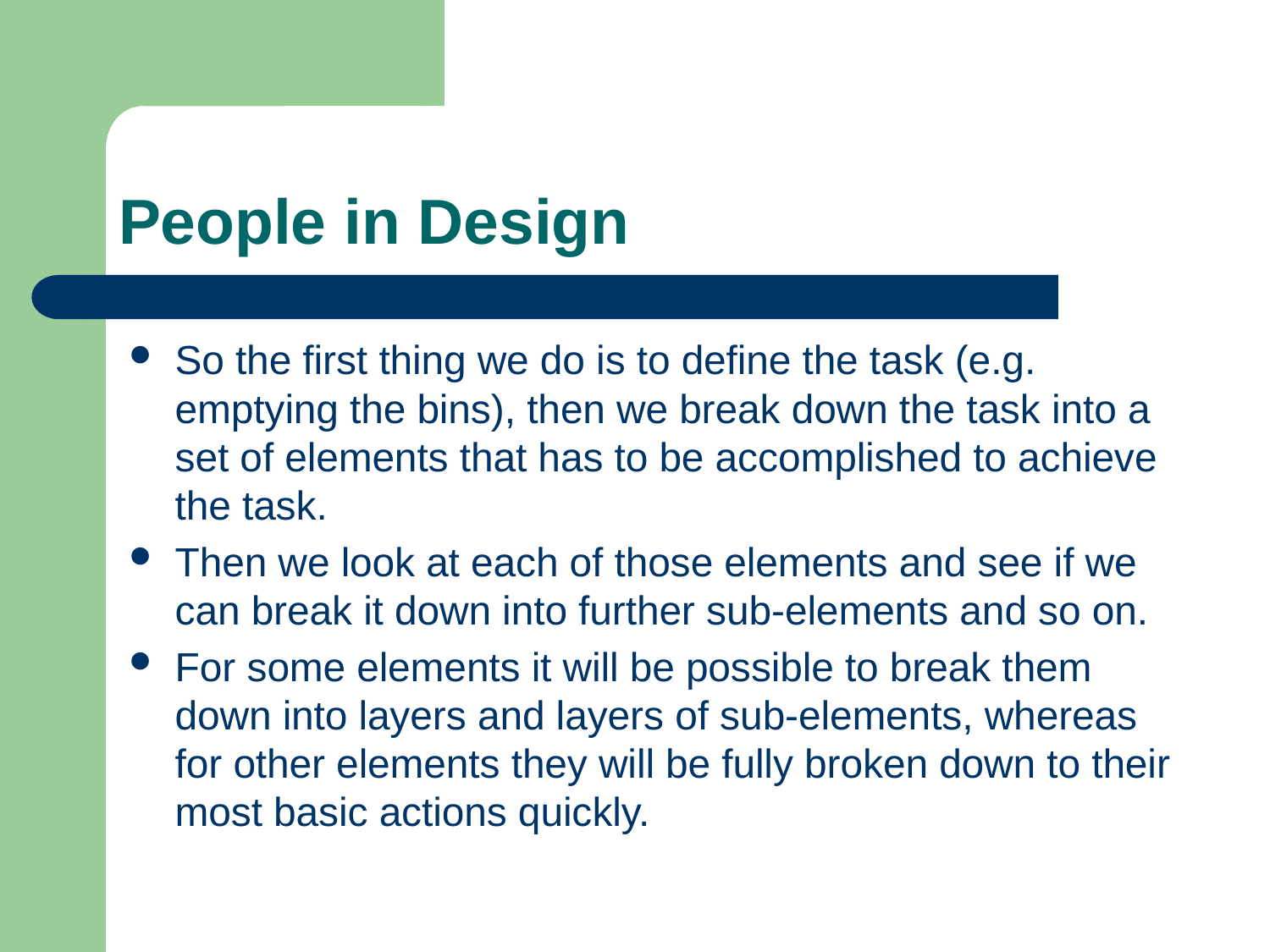

# People in Design
So the first thing we do is to define the task (e.g. emptying the bins), then we break down the task into a set of elements that has to be accomplished to achieve the task.
Then we look at each of those elements and see if we can break it down into further sub-elements and so on.
For some elements it will be possible to break them down into layers and layers of sub-elements, whereas for other elements they will be fully broken down to their most basic actions quickly.